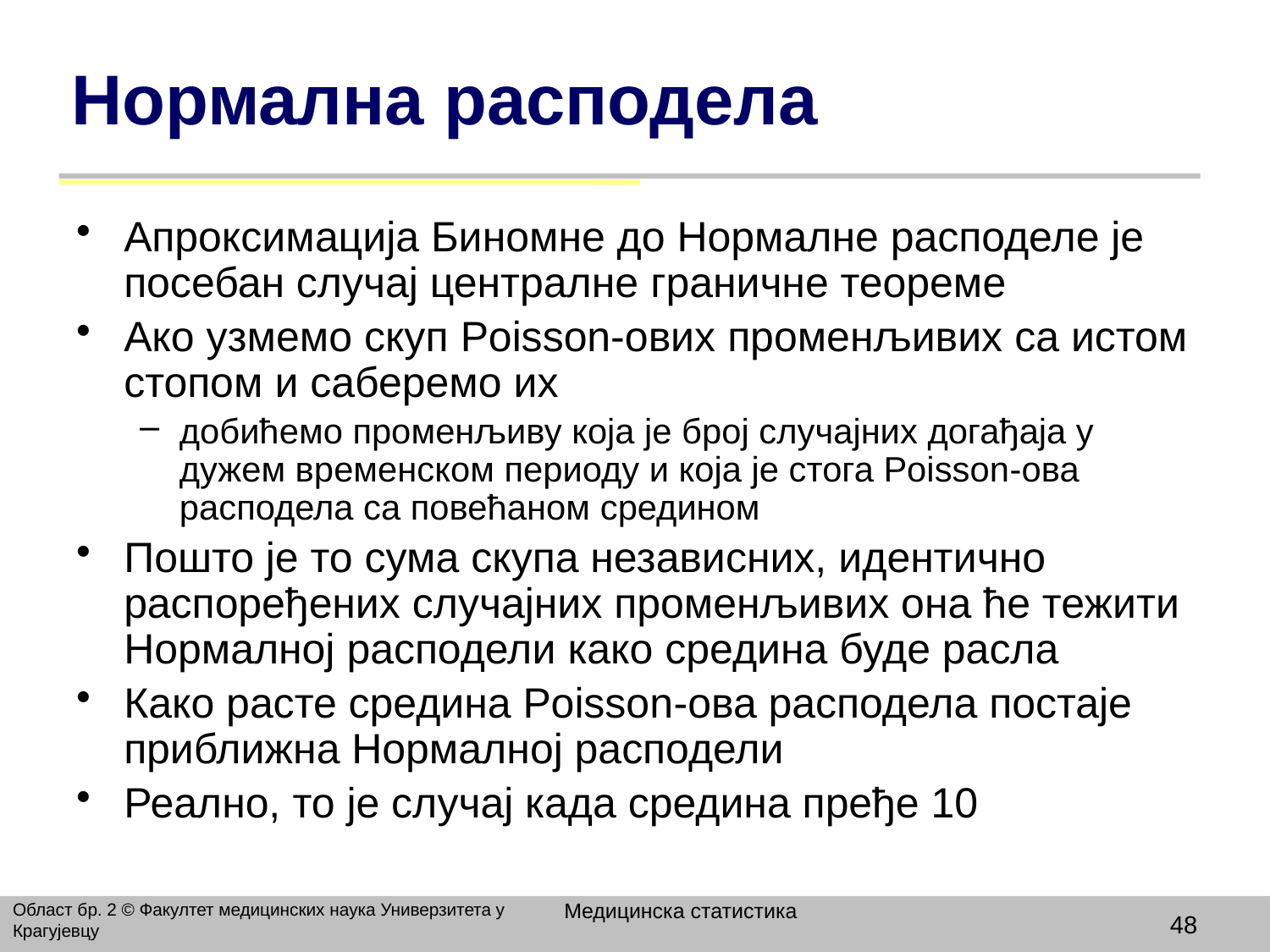

# Нормална расподела
Aпроксимација Биномне до Нормалне расподеле је посебан случај централне граничне теореме
Aко узмемо скуп Poisson-ових променљивих са истом стопом и саберемо их
добићемо променљиву која је број случајних догађаја у дужем временском периоду и која је стога Poisson-ова расподела са повећаном средином
Пошто је то сума скупа независних, идентично распоређених случајних променљивих она ће тежити Нормалној расподели како средина буде расла
Како расте средина Poisson-ова расподела постаје приближна Нормалној расподели
Реално, то је случај када средина пређе 10
Медицинска статистика
Област бр. 2 © Факултет медицинских наука Универзитета у Крагујевцу
48